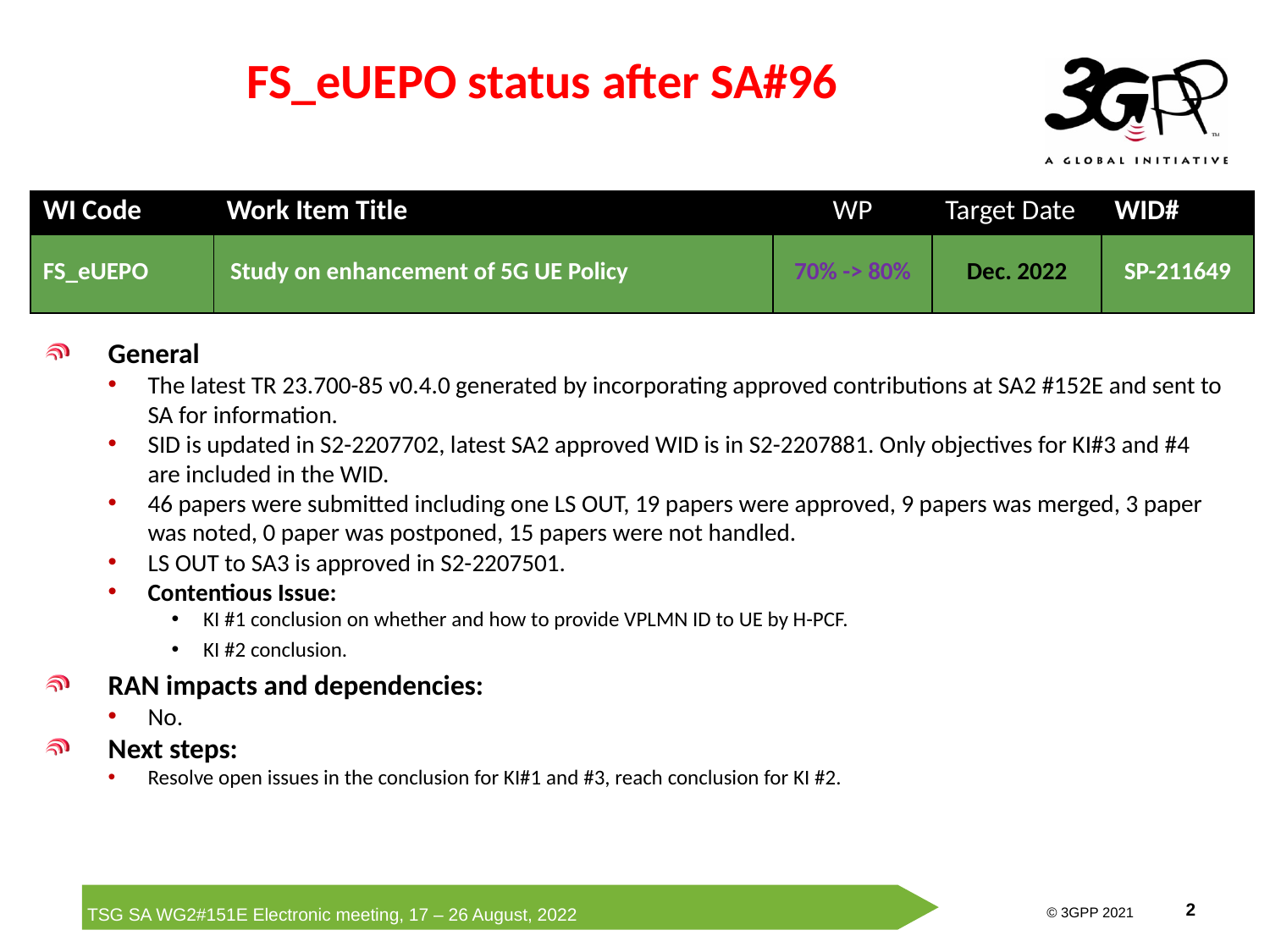

# FS_eUEPO status after SA#96
| WI Code | Work Item Title | WP | Target Date | WID# |
| --- | --- | --- | --- | --- |
| FS\_eUEPO | Study on enhancement of 5G UE Policy | 70% -> 80% | Dec. 2022 | SP-211649 |
General
The latest TR 23.700-85 v0.4.0 generated by incorporating approved contributions at SA2 #152E and sent to SA for information.
SID is updated in S2-2207702, latest SA2 approved WID is in S2-2207881. Only objectives for KI#3 and #4 are included in the WID.
46 papers were submitted including one LS OUT, 19 papers were approved, 9 papers was merged, 3 paper was noted, 0 paper was postponed, 15 papers were not handled.
LS OUT to SA3 is approved in S2-2207501.
Contentious Issue:
KI #1 conclusion on whether and how to provide VPLMN ID to UE by H-PCF.
KI #2 conclusion.
RAN impacts and dependencies:
No.
Next steps:
Resolve open issues in the conclusion for KI#1 and #3, reach conclusion for KI #2.